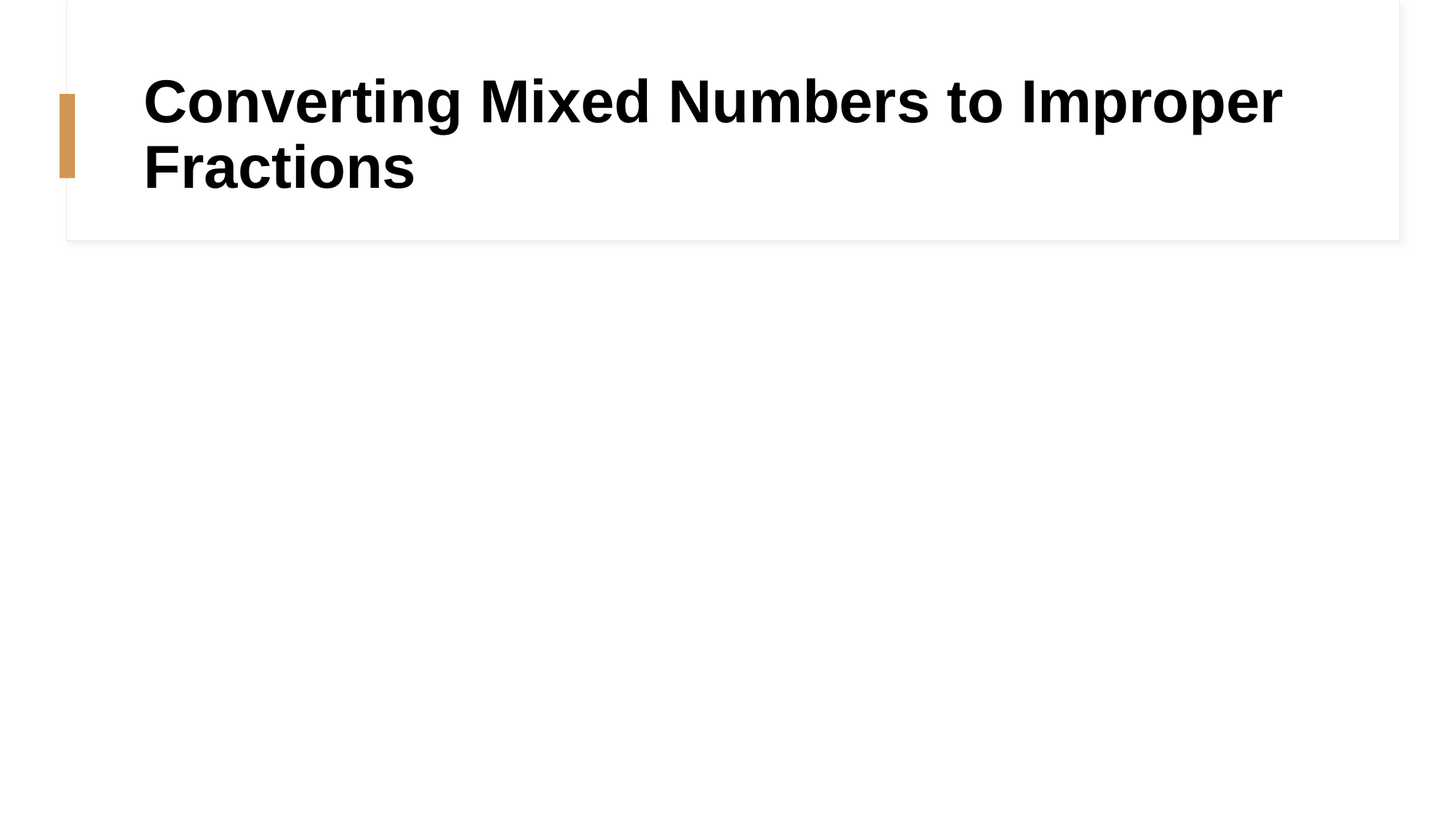

# Converting Mixed Numbers to Improper Fractions